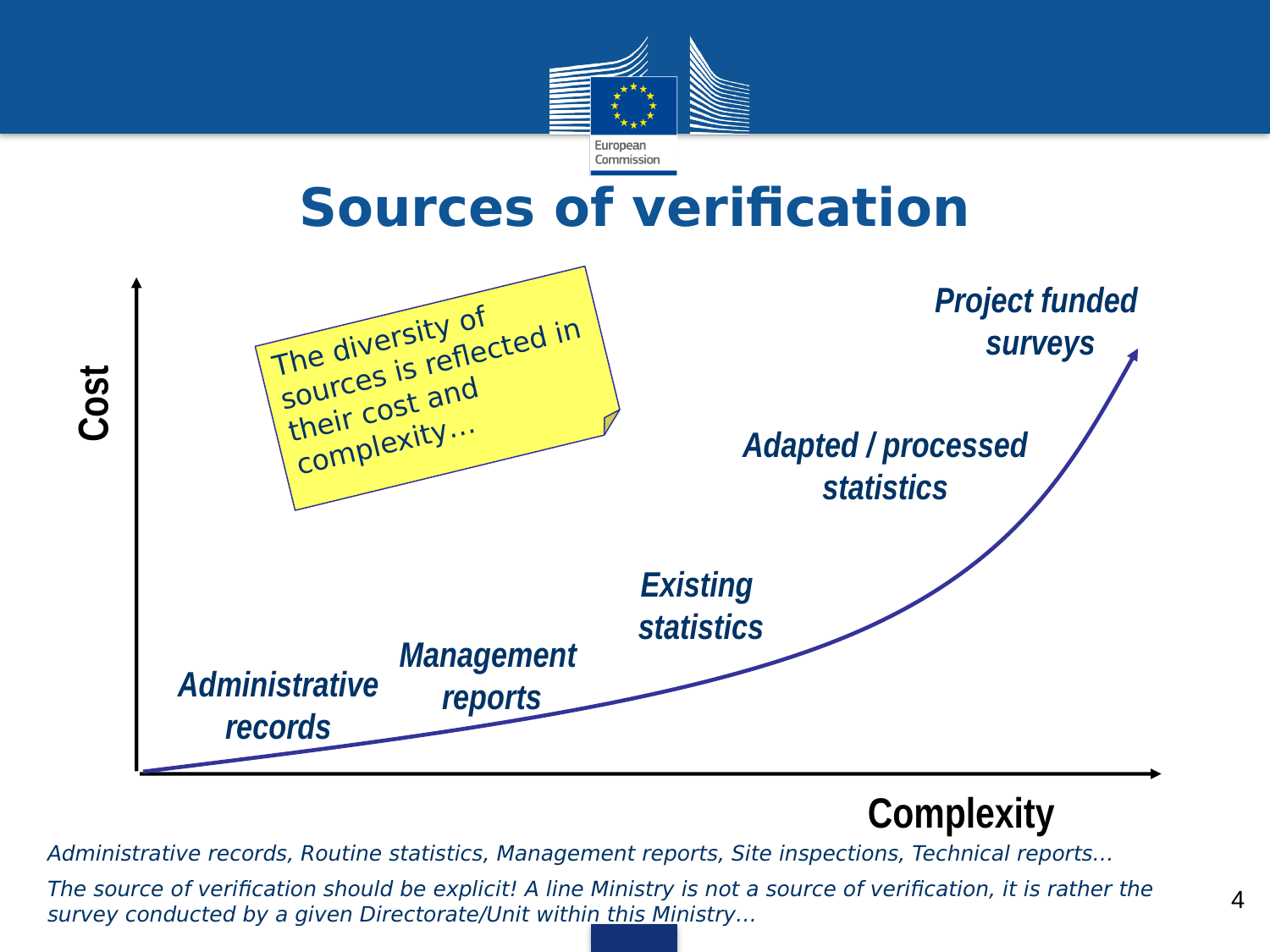

Sources of verification

Project funded
 surveys

The diversity of sources is reflected in their cost and complexity…

Cost
Adapted / processed
statistics
Existing
statistics
Management
reports
Administrative
records

Complexity
Administrative records, Routine statistics, Management reports, Site inspections, Technical reports…
The source of verification should be explicit! A line Ministry is not a source of verification, it is rather the survey conducted by a given Directorate/Unit within this Ministry…
4